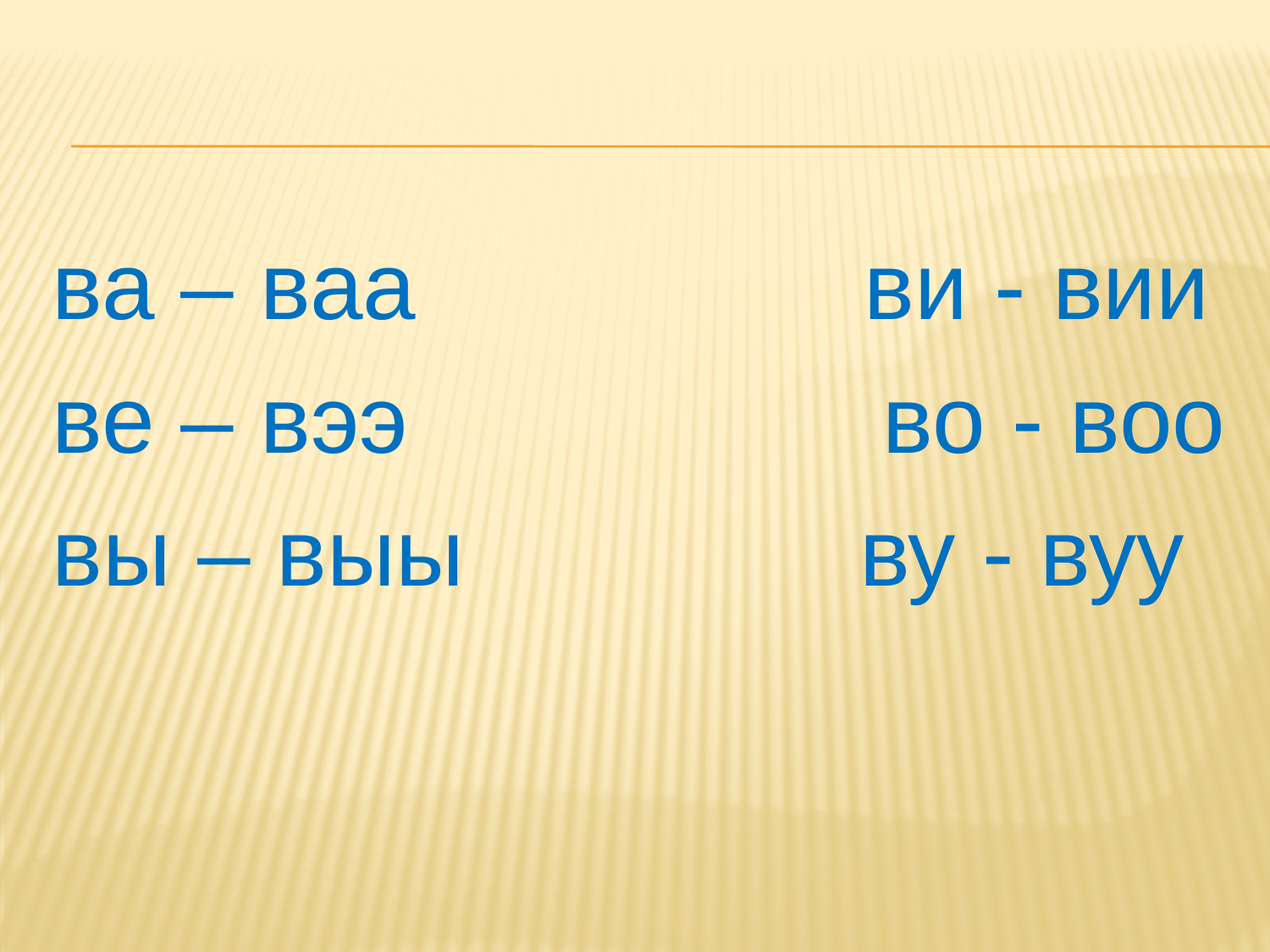

#
ва – ваа                 ви - вии
ве – вээ                  во - воо
вы – выы               ву - вуу